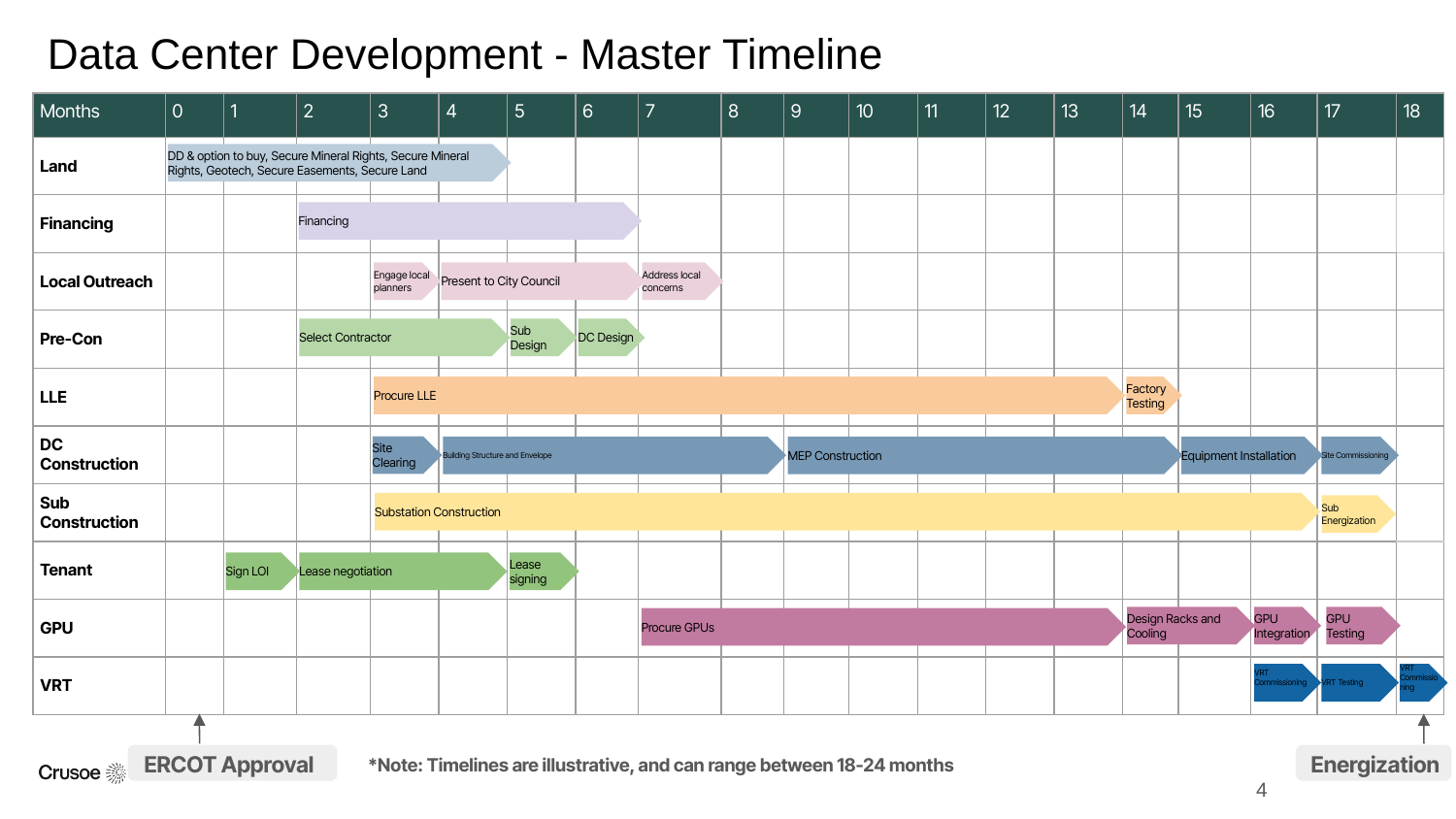

# Data Center Development - Master Timeline
| Months | 0 | 1 | 2 | 3 | 4 | 5 | 6 | 7 | 8 | 9 | 10 | 11 | 12 | 13 | 14 | 15 | 16 | 17 | 18 |
| --- | --- | --- | --- | --- | --- | --- | --- | --- | --- | --- | --- | --- | --- | --- | --- | --- | --- | --- | --- |
| Land |  |  |  |  |  |  |  |  |  |  |  |  |  |  |  |  |  |  |  |
| Financing |  |  |  |  |  |  | Financing closed |  |  |  |  |  |  |  |  |  |  |  |  |
| Local Outreach |  |  |  |  |  |  |  |  |  |  |  |  |  |  |  |  |  |  |  |
| Pre-Con |  |  |  |  |  |  |  |  |  |  |  |  |  |  |  |  |  |  |  |
| LLE |  |  |  |  |  |  | Procure LLE |  |  |  |  |  |  |  |  |  |  |  |  |
| DC Construction |  |  |  |  |  |  |  |  |  |  |  |  |  |  |  |  |  |  |  |
| Sub Construction |  |  |  |  |  |  |  |  |  |  |  |  |  |  |  |  |  |  |  |
| Tenant |  |  |  |  |  |  |  |  |  |  |  |  |  |  |  |  |  |  |  |
| GPU |  |  |  |  |  |  |  |  |  |  |  |  |  |  |  |  |  |  |  |
| VRT |  |  |  |  |  |  |  |  |  |  |  |  |  |  |  |  |  |  |  |
DD & option to buy, Secure Mineral Rights, Secure Mineral Rights, Geotech, Secure Easements, Secure Land
Financing
Engage local planners
Present to City Council
Address local concerns
Select Contractor
Sub Design
DC Design
Factory Testing
Procure LLE
MEP Construction
Equipment Installation
Building Structure and Envelope
Site Commissioning
Substation Construction
Sub Energization
Lease negotiation
Lease signing
Sign LOI
Design Racks and Cooling
GPU Testing
GPU Integration
Procure GPUs
VRT Commissioning

VRT Commissioning

VRT Testing
ERCOT Approval
Energization
*Note: Timelines are illustrative, and can range between 18-24 months

Site Clearing
4